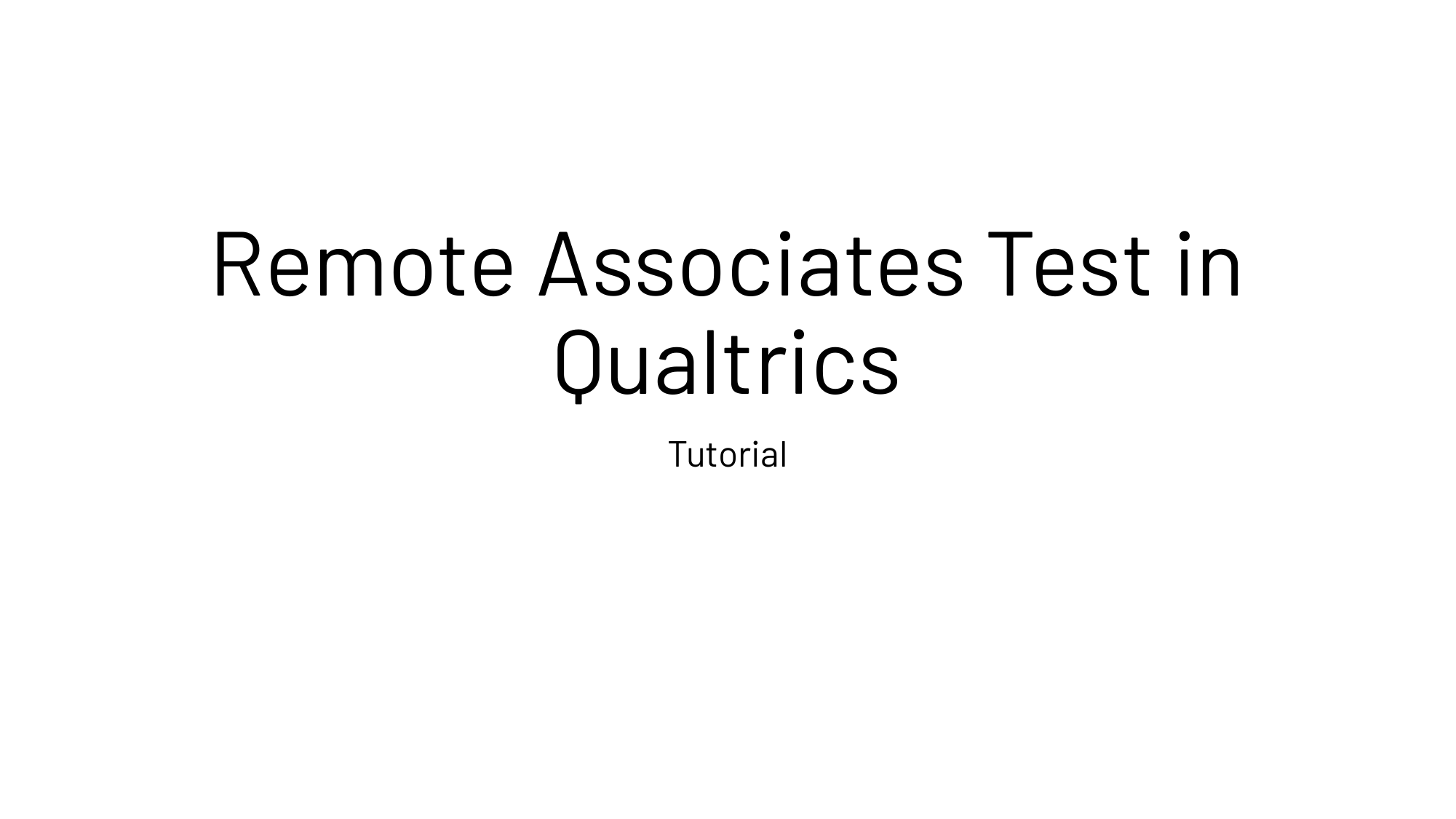

# Remote Associates Test in Qualtrics
Tutorial